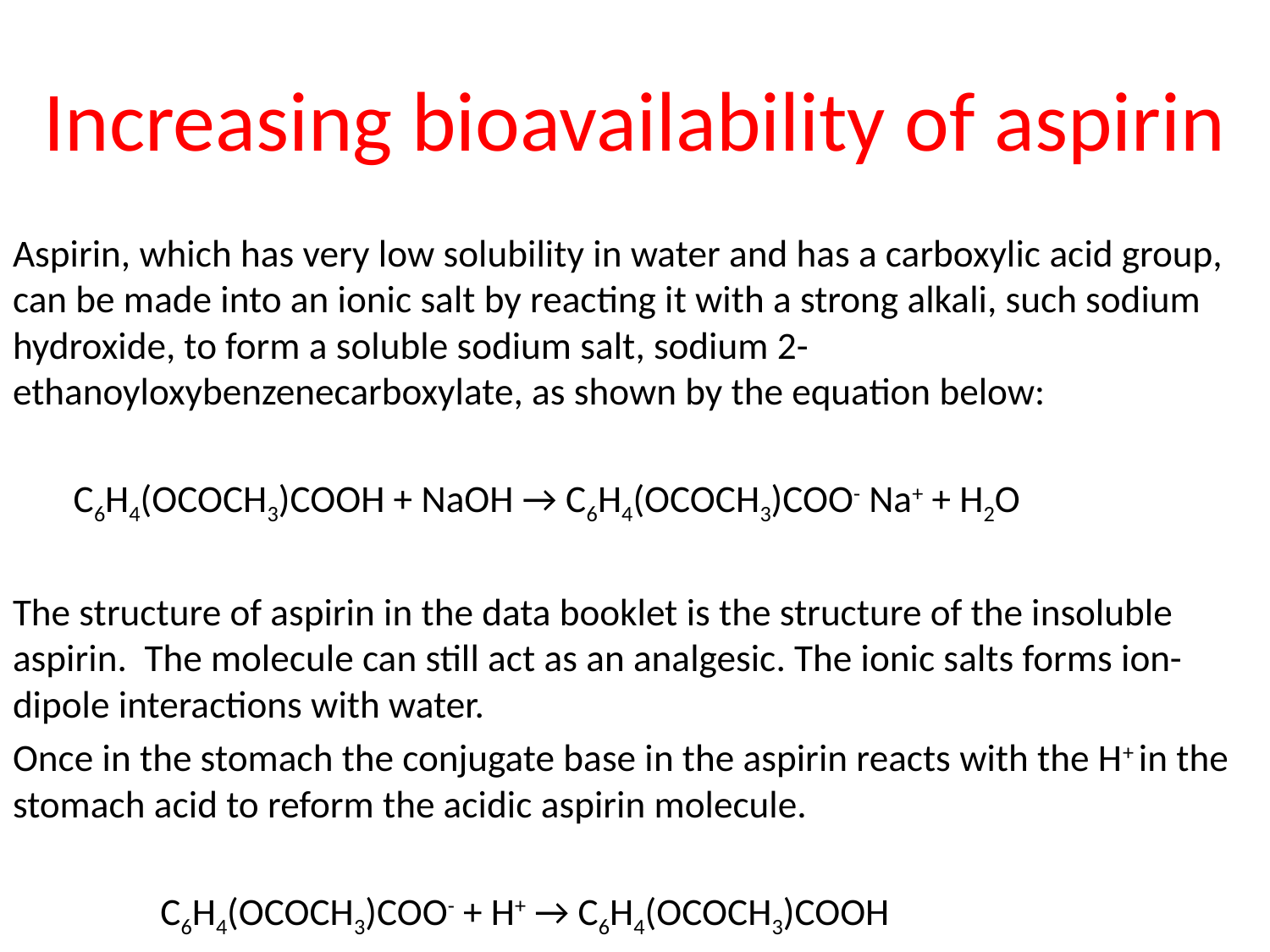

# Increasing bioavailability of aspirin
Aspirin, which has very low solubility in water and has a carboxylic acid group, can be made into an ionic salt by reacting it with a strong alkali, such sodium hydroxide, to form a soluble sodium salt, sodium 2-ethanoyloxybenzenecarboxylate, as shown by the equation below:

       C6H4(OCOCH3)COOH + NaOH → C6H4(OCOCH3)COO- Na+ + H2O

The structure of aspirin in the data booklet is the structure of the insoluble aspirin.  The molecule can still act as an analgesic. The ionic salts forms ion-dipole interactions with water.
Once in the stomach the conjugate base in the aspirin reacts with the H+ in the stomach acid to reform the acidic aspirin molecule.

                 C6H4(OCOCH3)COO- + H+ → C6H4(OCOCH3)COOH